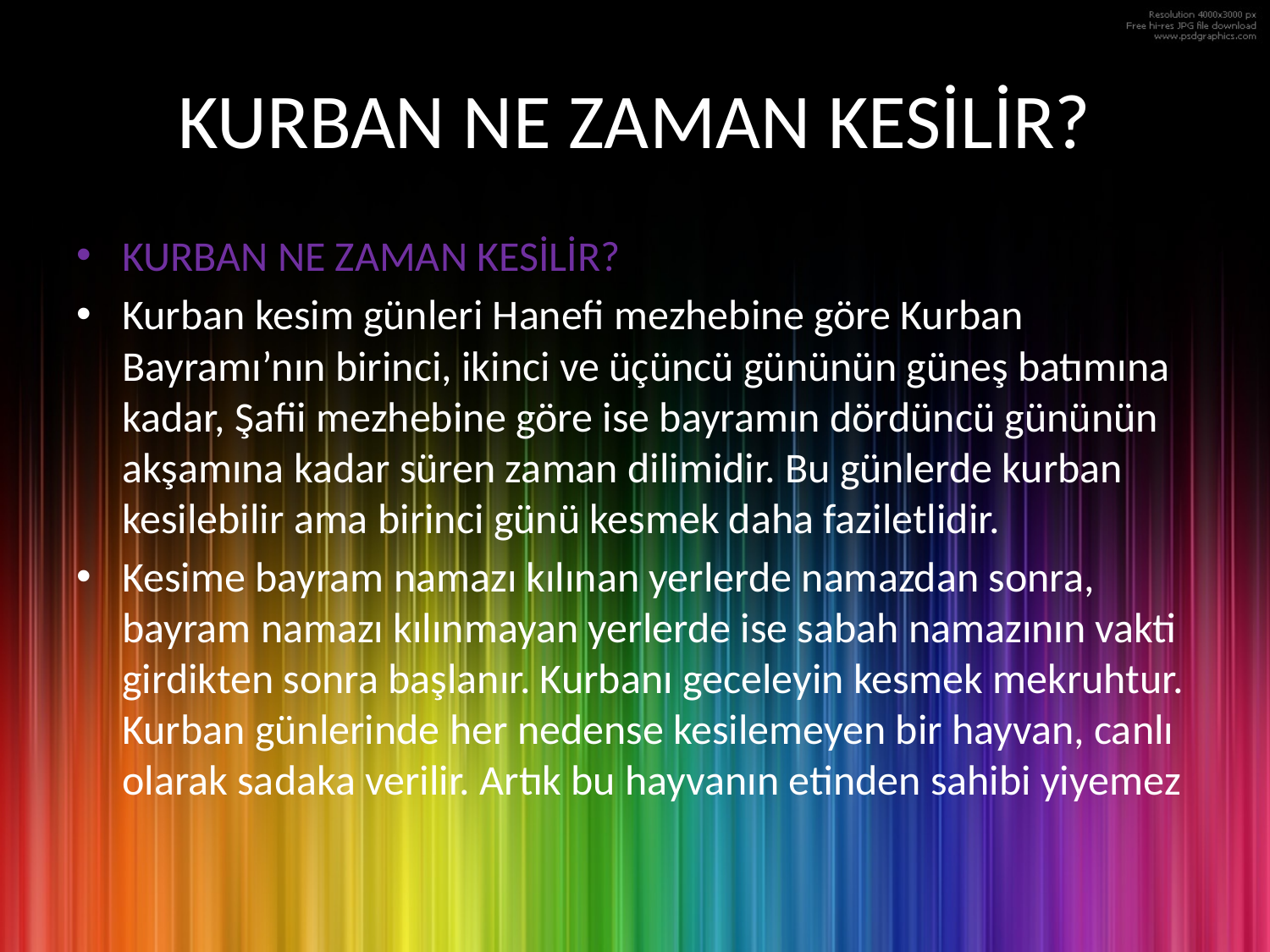

# KURBAN NE ZAMAN KESİLİR?
KURBAN NE ZAMAN KESİLİR?
Kurban kesim günleri Hanefi mezhebine göre Kurban Bayramı’nın birinci, ikinci ve üçüncü gününün güneş batımına kadar, Şafii mezhebine göre ise bayramın dördüncü gününün akşamına kadar süren zaman dilimidir. Bu günlerde kurban kesilebilir ama birinci günü kesmek daha faziletlidir.
Kesime bayram namazı kılınan yerlerde namazdan sonra, bayram namazı kılınmayan yerlerde ise sabah namazının vakti girdikten sonra başlanır. Kurbanı geceleyin kesmek mekruhtur. Kurban günlerinde her nedense kesilemeyen bir hayvan, canlı olarak sadaka verilir. Artık bu hayvanın etinden sahibi yiyemez